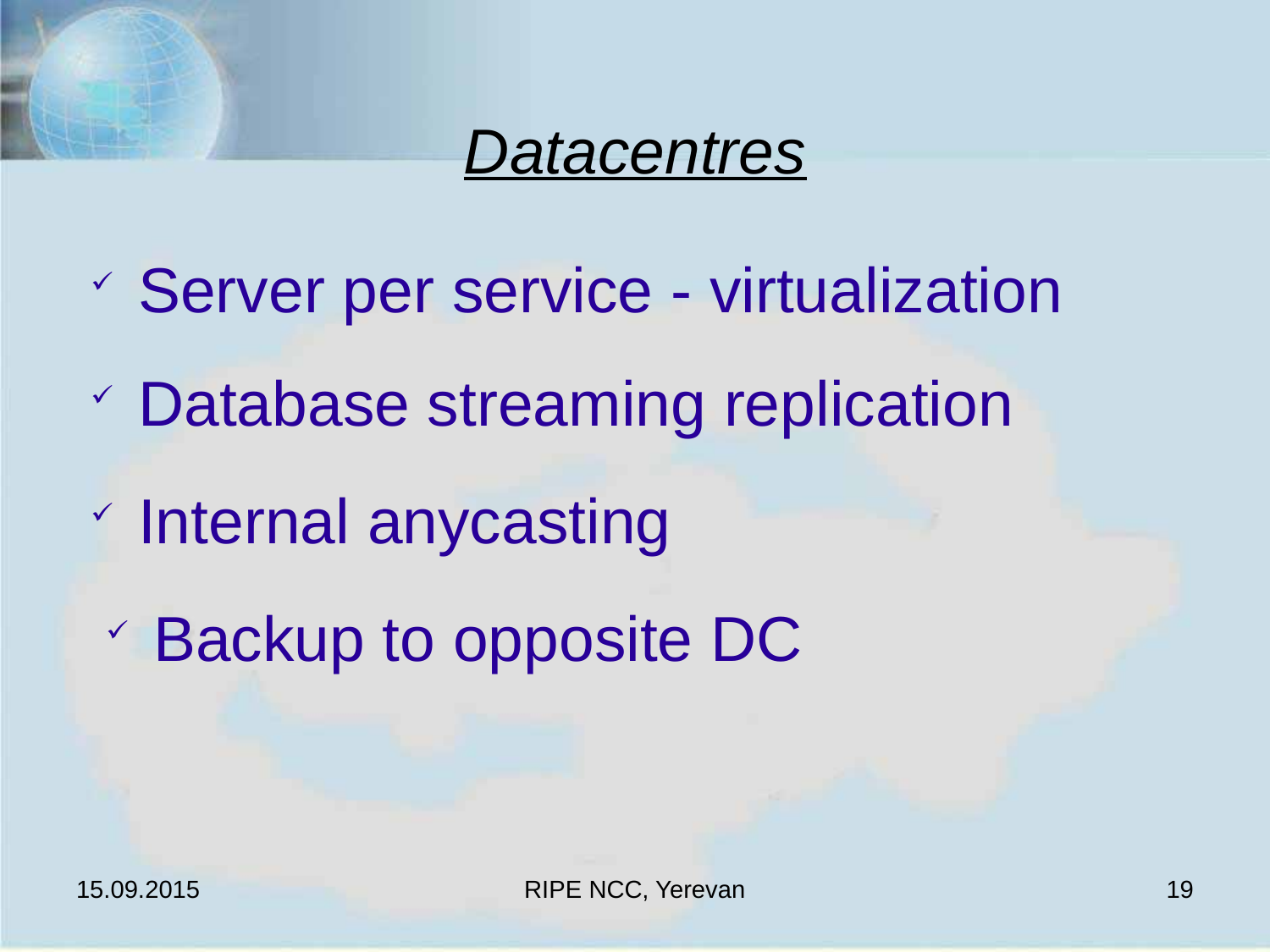

# Datacentres
 Server per service - virtualization
 Database streaming replication
 Internal anycasting
 Backup to opposite DC
15.09.2015
RIPE NCC, Yerevan
19